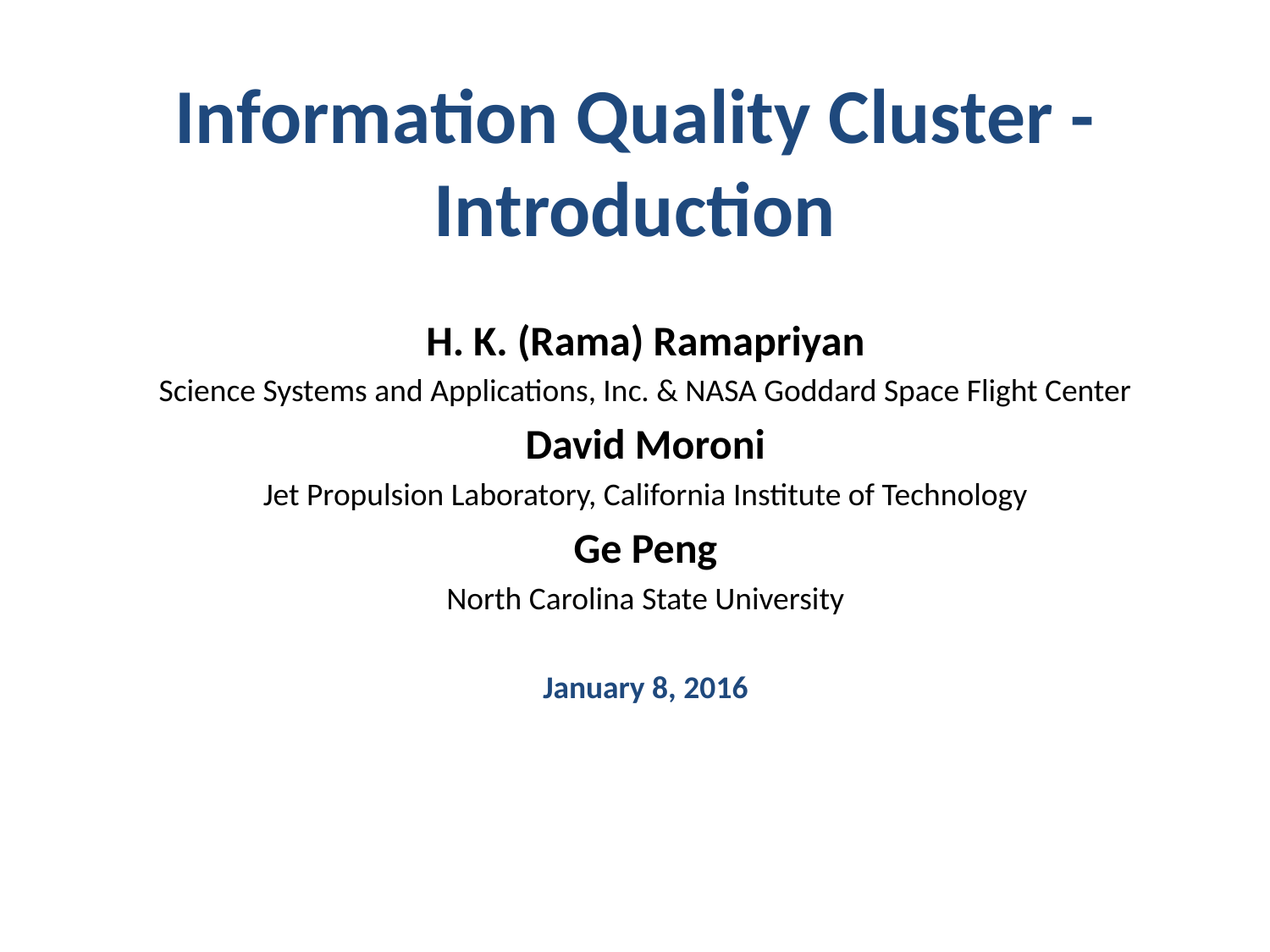

# Information Quality Cluster - Introduction
H. K. (Rama) Ramapriyan
Science Systems and Applications, Inc. & NASA Goddard Space Flight Center
David Moroni
Jet Propulsion Laboratory, California Institute of Technology
Ge Peng
North Carolina State University

January 8, 2016